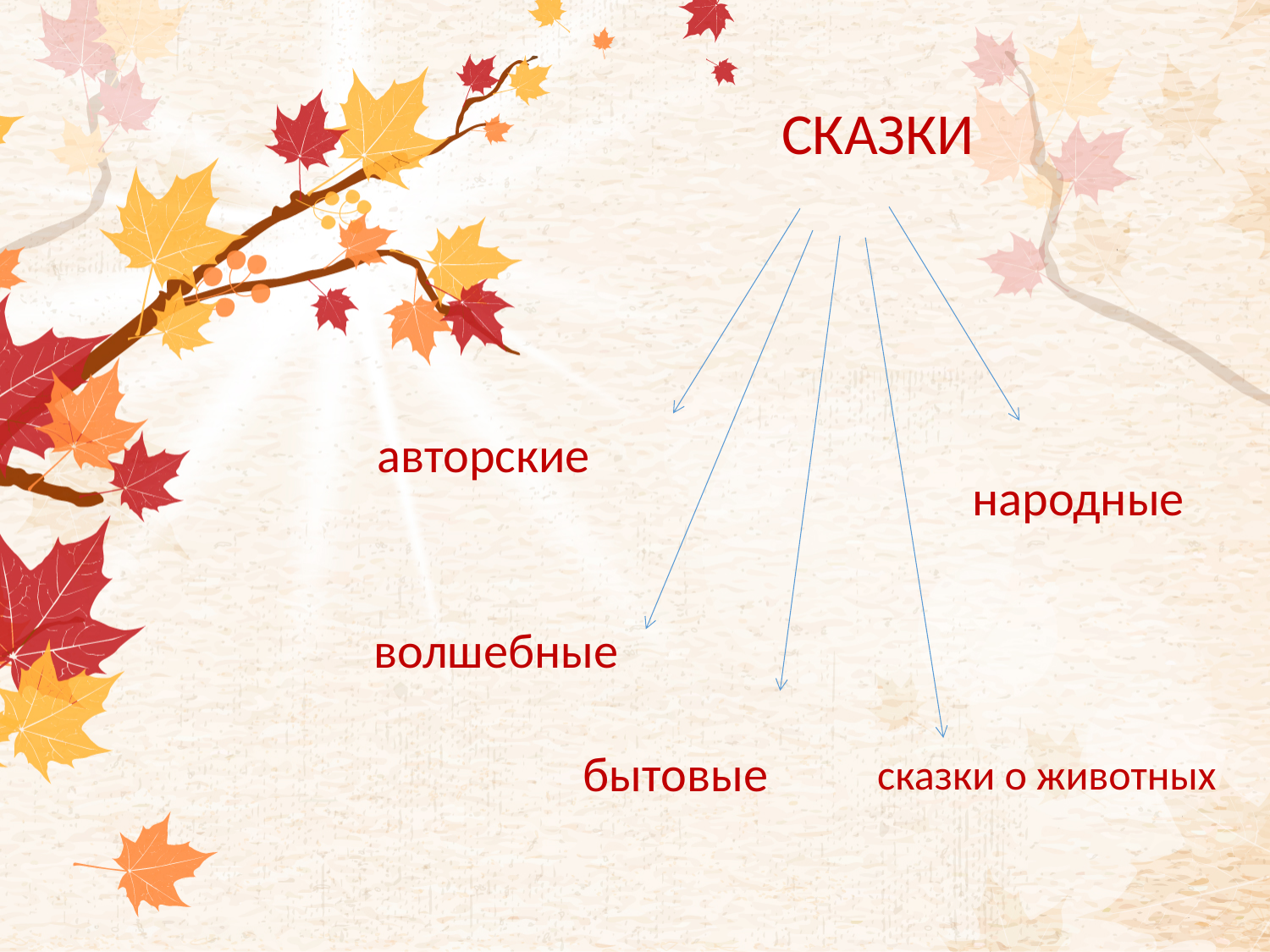

# СКАЗКИ
авторские
народные
волшебные
бытовые
сказки о животных